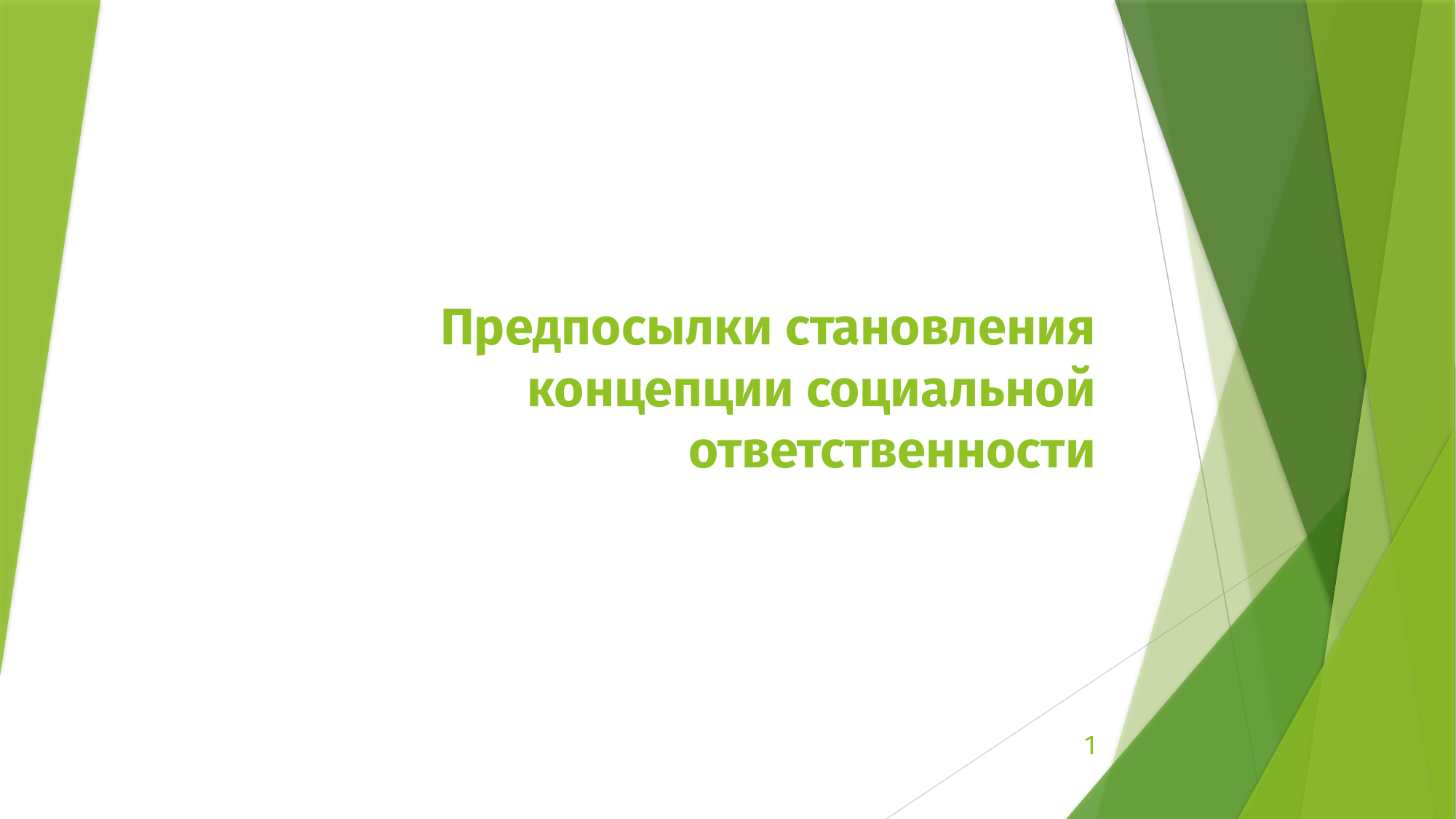

# Предпосылки становления концепции социальной ответственности

1